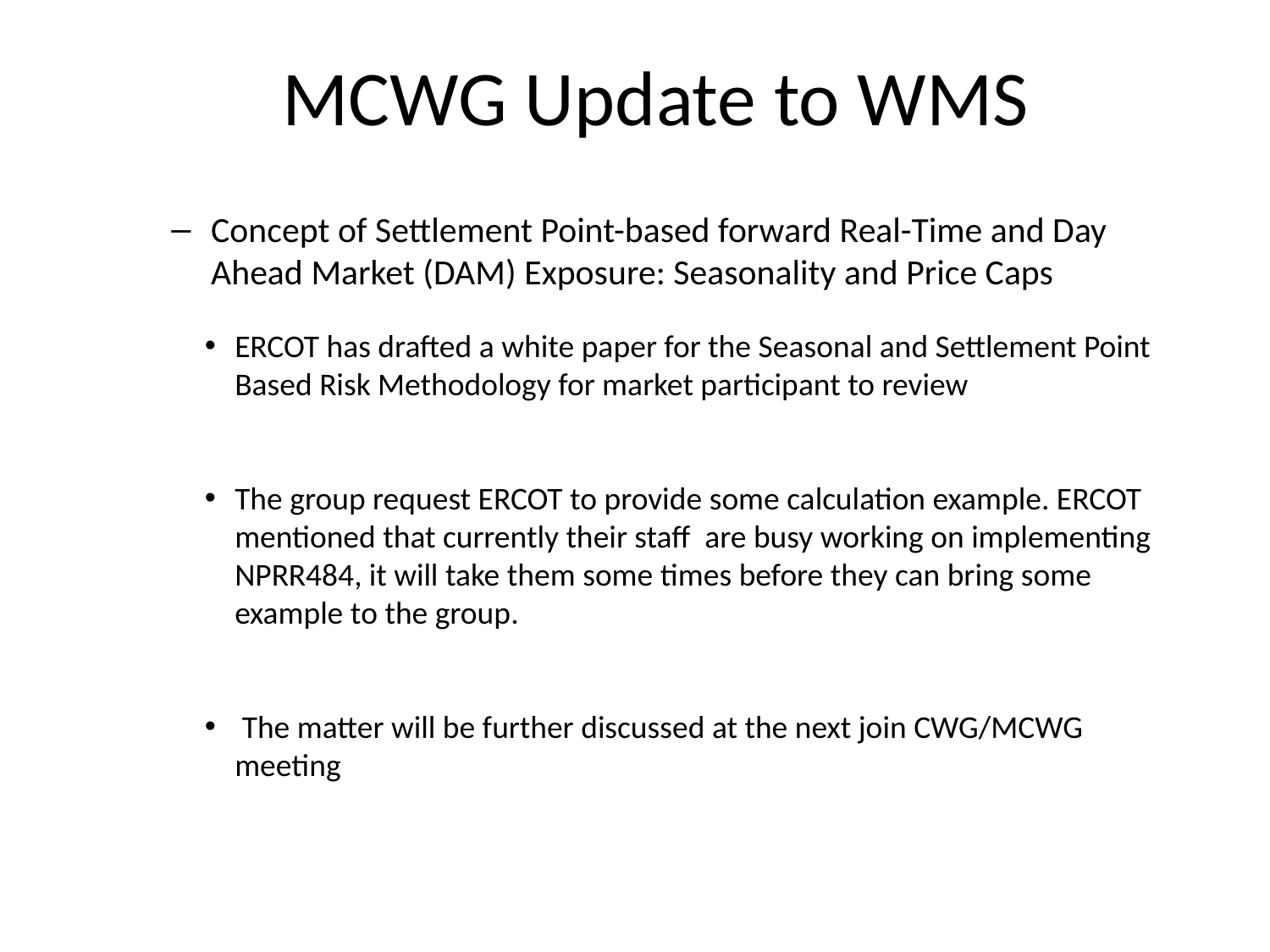

MCWG Update to WMS
Concept of Settlement Point-based forward Real-Time and Day Ahead Market (DAM) Exposure: Seasonality and Price Caps

ERCOT has drafted a white paper for the Seasonal and Settlement Point Based Risk Methodology for market participant to review

The group request ERCOT to provide some calculation example. ERCOT mentioned that currently their staff  are busy working on implementing  NPRR484, it will take them some times before they can bring some example to the group.

 The matter will be further discussed at the next join CWG/MCWG  meeting